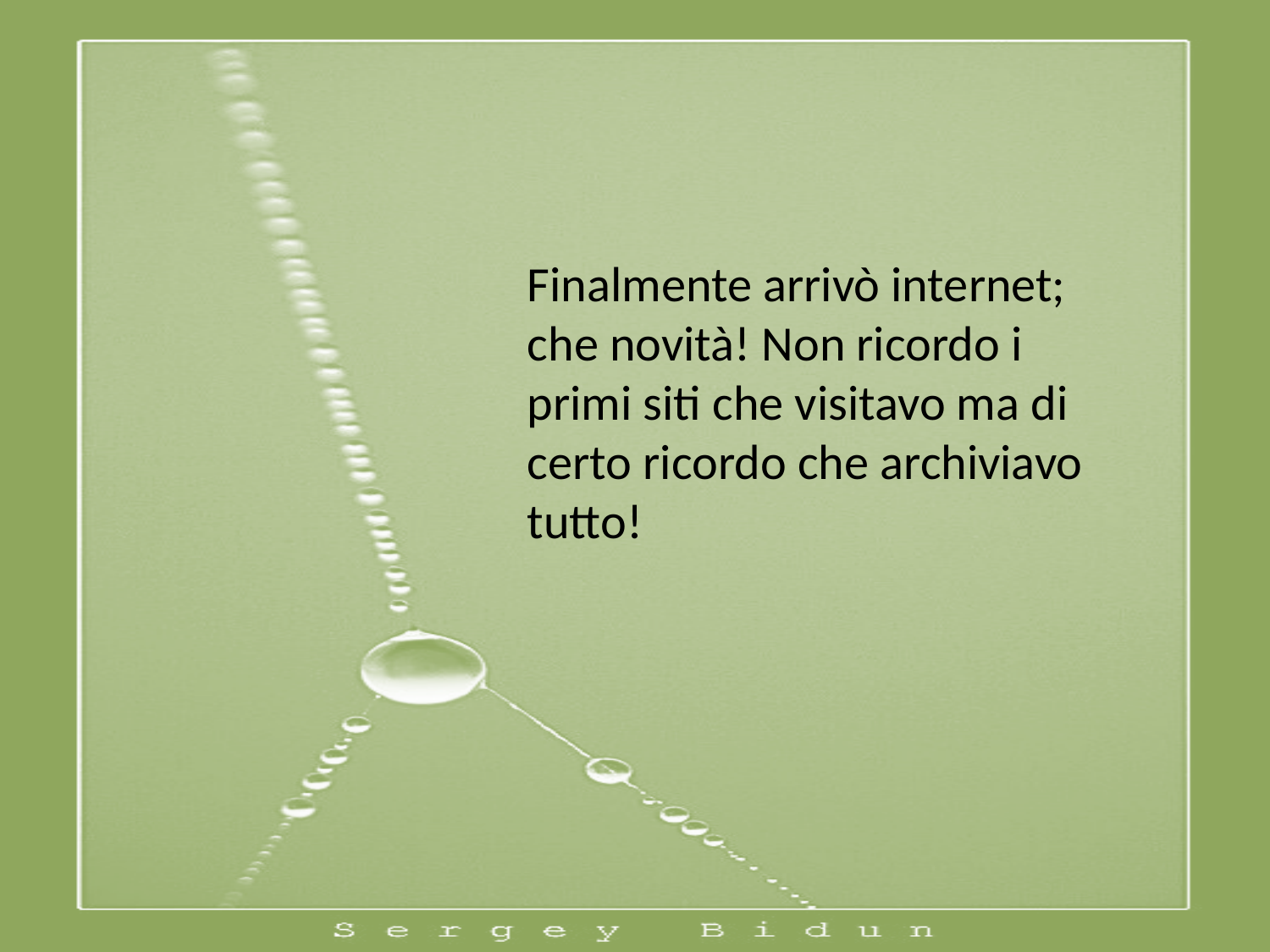

Finalmente arrivò internet; che novità! Non ricordo i primi siti che visitavo ma di certo ricordo che archiviavo tutto!